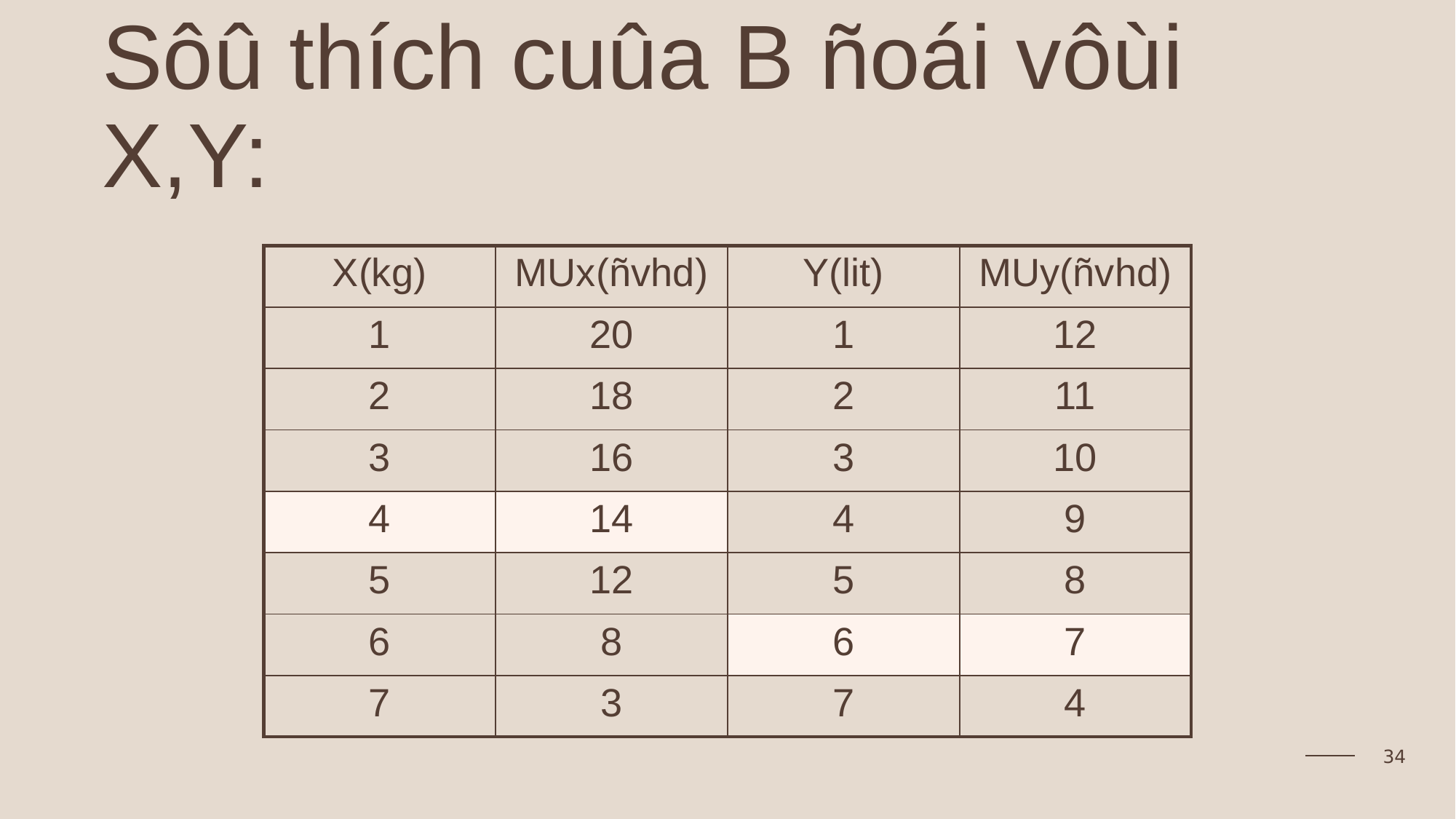

# Sôû thích cuûa B ñoái vôùi X,Y:
| X(kg) | MUx(ñvhd) | Y(lit) | MUy(ñvhd) |
| --- | --- | --- | --- |
| 1 | 20 | 1 | 12 |
| 2 | 18 | 2 | 11 |
| 3 | 16 | 3 | 10 |
| 4 | 14 | 4 | 9 |
| 5 | 12 | 5 | 8 |
| 6 | 8 | 6 | 7 |
| 7 | 3 | 7 | 4 |
34